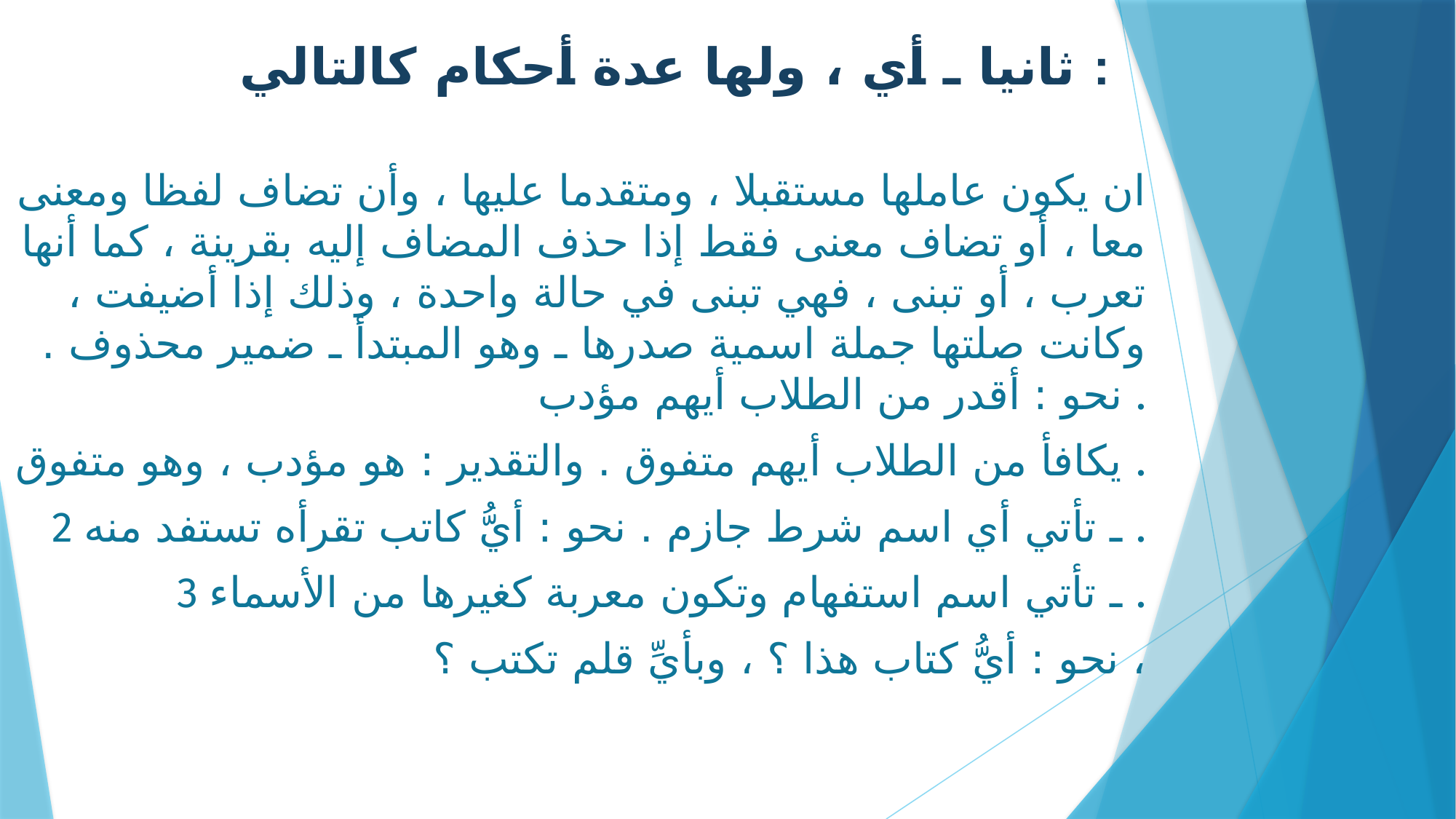

# ثانيا ـ أي ، ولها عدة أحكام كالتالي :
ان يكون عاملها مستقبلا ، ومتقدما عليها ، وأن تضاف لفظا ومعنى معا ، أو تضاف معنى فقط إذا حذف المضاف إليه بقرينة ، كما أنها تعرب ، أو تبنى ، فهي تبنى في حالة واحدة ، وذلك إذا أضيفت ، وكانت صلتها جملة اسمية صدرها ـ وهو المبتدأ ـ ضمير محذوف . نحو : أقدر من الطلاب أيهم مؤدب .
يكافأ من الطلاب أيهم متفوق . والتقدير : هو مؤدب ، وهو متفوق .
2 ـ تأتي أي اسم شرط جازم . نحو : أيُّ كاتب تقرأه تستفد منه .
3 ـ تأتي اسم استفهام وتكون معربة كغيرها من الأسماء .
نحو : أيُّ كتاب هذا ؟ ، وبأيِّ قلم تكتب ؟ ،